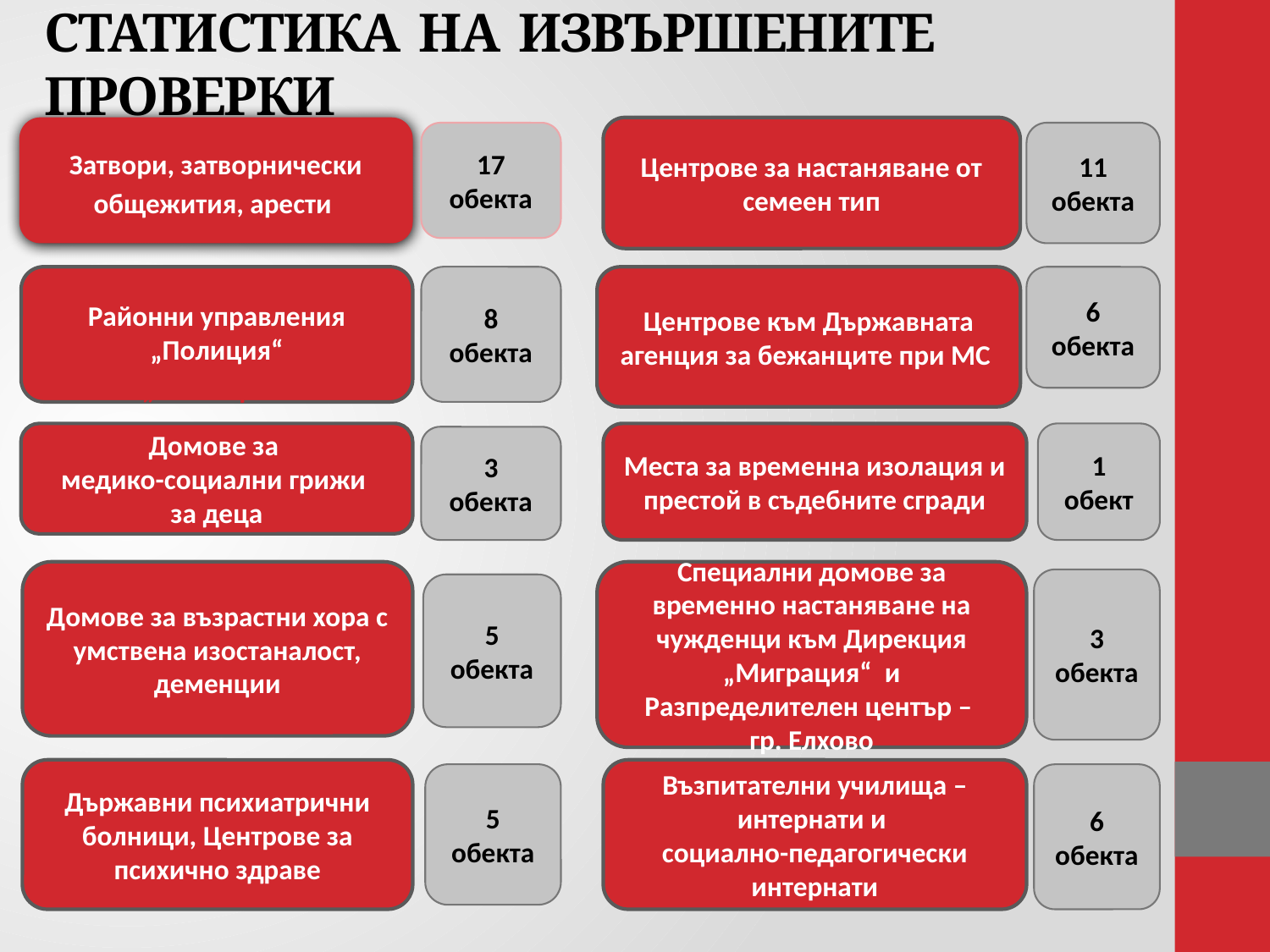

# СТАТИСТИКА  НА  ИЗВЪРШЕНИТЕ  ПРОВЕРКИ

Затвори, затворнически общежития, арести
Центрове за настаняване от семеен тип
17 обекта
11
обекта

Районни управления „Полиция“
„Полиция“
8 обекта
Центрове към Държавната агенция за бежанците при МС
6 обекта
Домове за
медико-социални грижи
за деца
Места за временна изолация и престой в съдебните сгради
1 обект
3 обекта
Домове за възрастни хора с умствена изостаналост, деменции
Специални домове за временно настаняване на чужденци към Дирекция „Миграция“  и Разпределителен център –
гр. Елхово
3 обекта
5 обекта
Държавни психиатрични болници, Центрове за психично здраве
Възпитателни училища – интернати и
социално-педагогически интернати
5 обекта
6 обекта